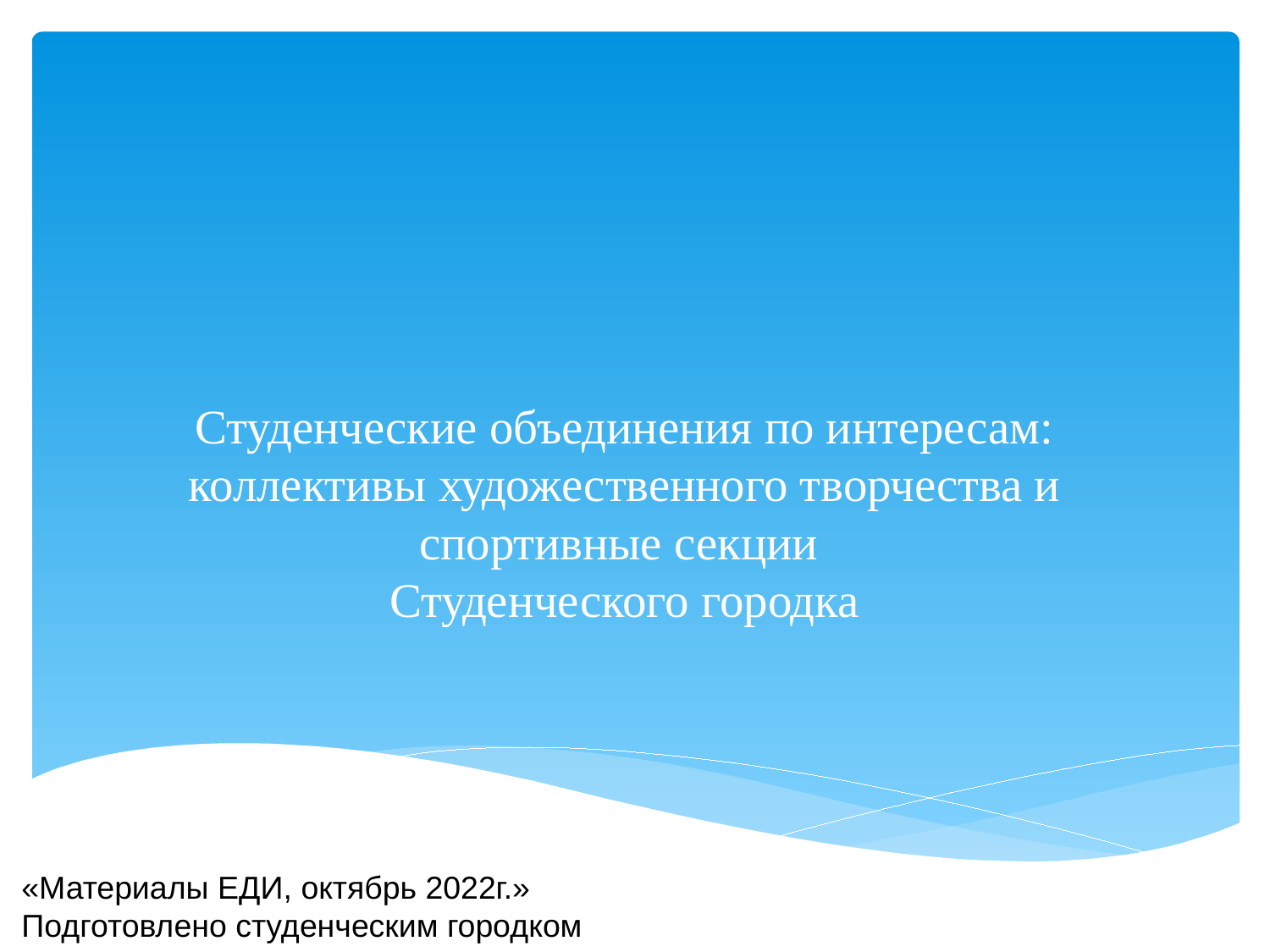

# Студенческие объединения по интересам: коллективы художественного творчества и спортивные секции Студенческого городка
«Материалы ЕДИ, октябрь 2022г.»
Подготовлено студенческим городком